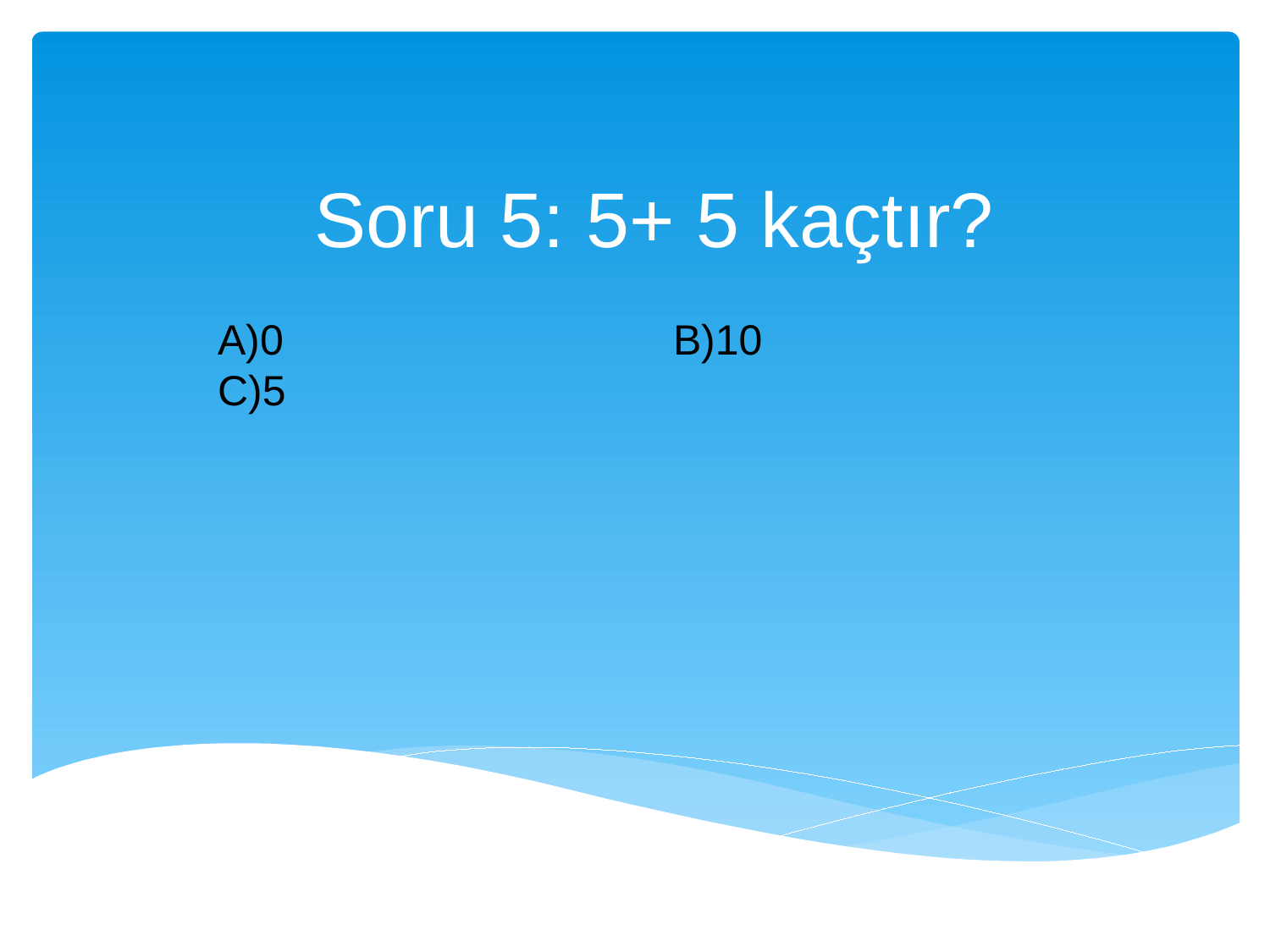

# Soru 5: 5+ 5 kaçtır?
A)0                                 B)10                         C)5